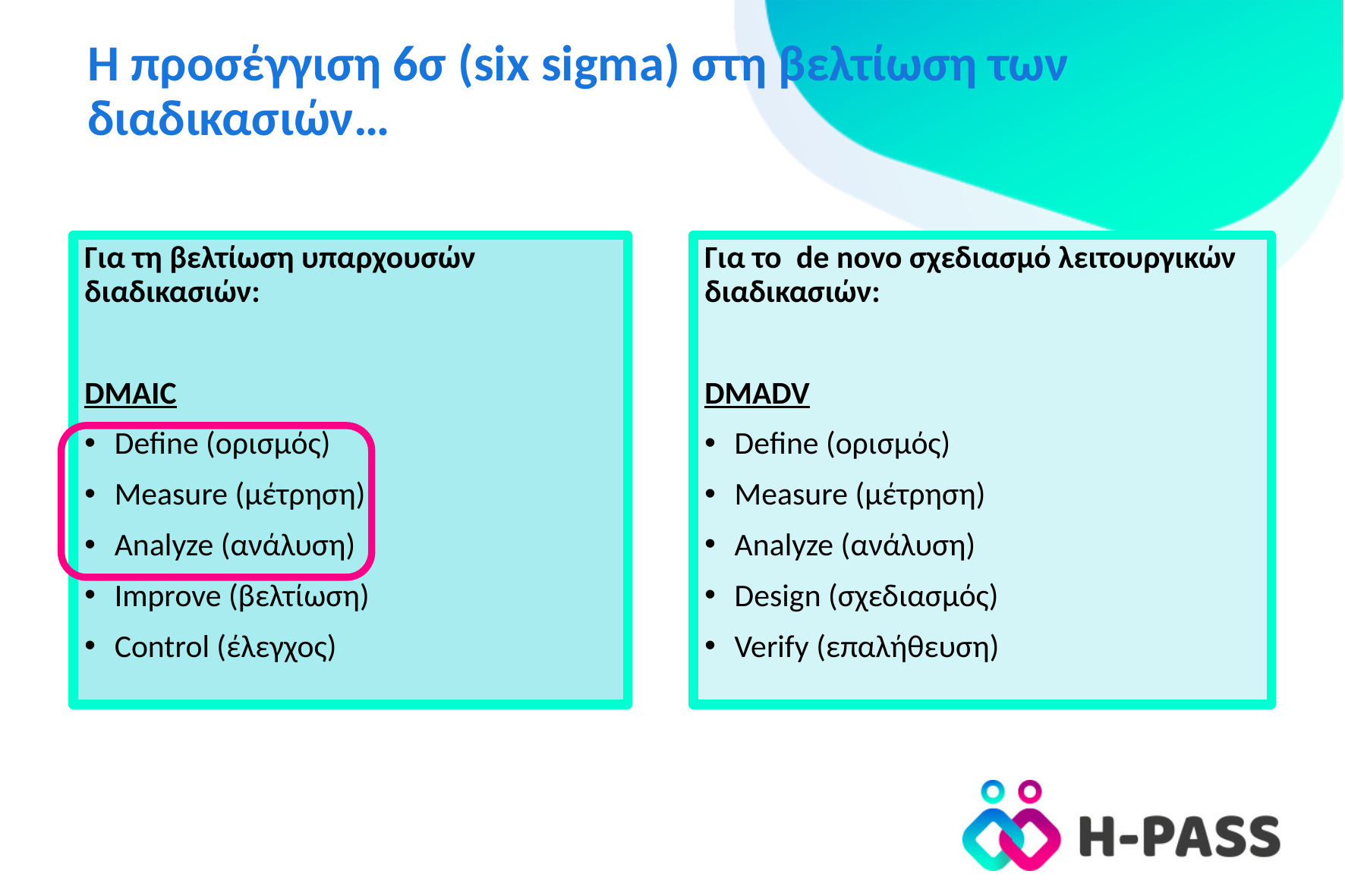

# Η προσέγγιση 6σ (six sigma) στη βελτίωση των διαδικασιών…
Για τη βελτίωση υπαρχουσών διαδικασιών:

DMAIC
Define (ορισμός)
Measure (μέτρηση)
Analyze (ανάλυση)
Improve (βελτίωση)
Control (έλεγχος)

Για το  de novo σχεδιασμό λειτουργικών διαδικασιών:

DMADV
Define (ορισμός)
Measure (μέτρηση)
Analyze (ανάλυση)
Design (σχεδιασμός)
Verify (επαλήθευση)